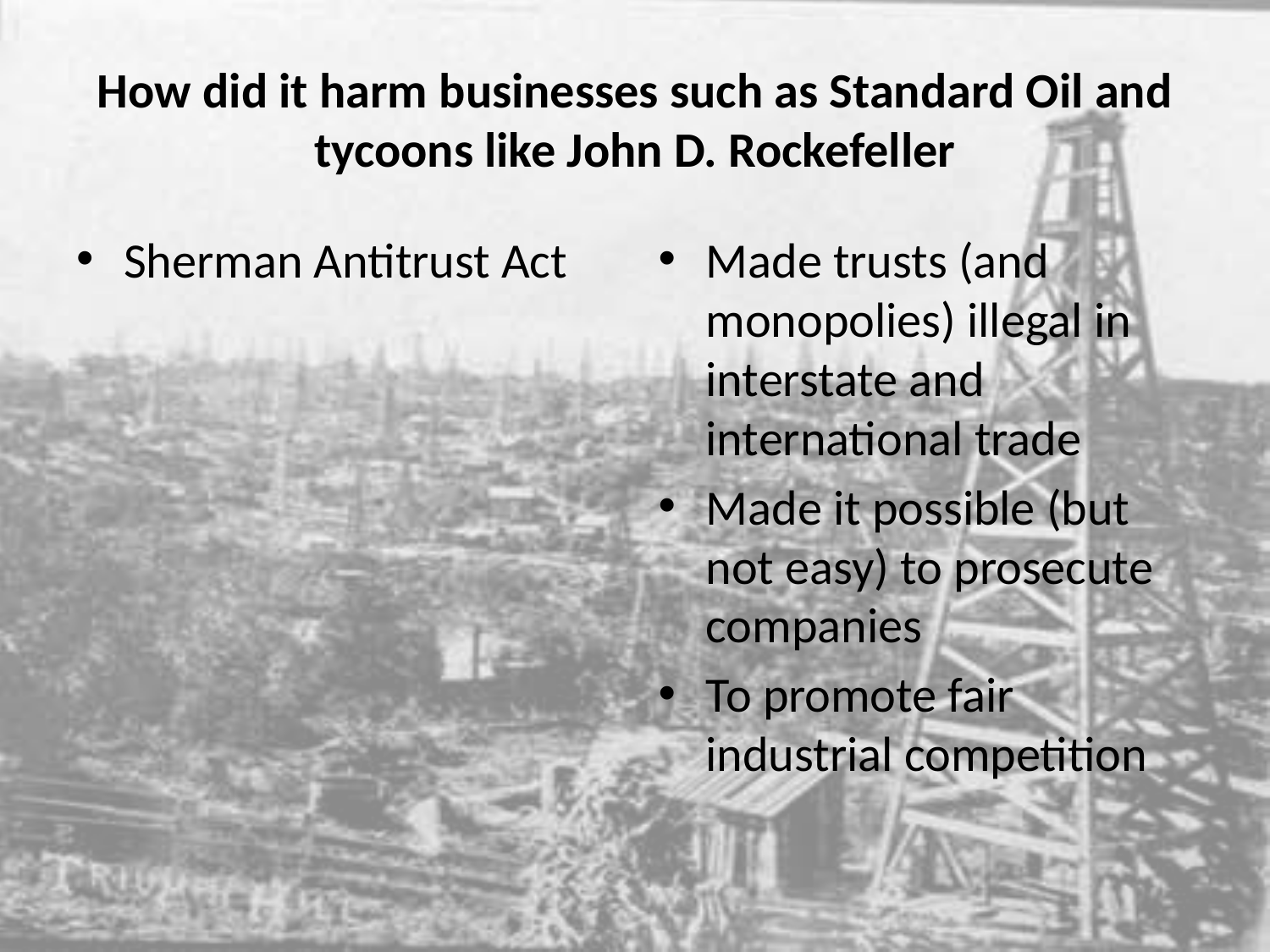

# How did it harm businesses such as Standard Oil and tycoons like John D. Rockefeller
Sherman Antitrust Act
Made trusts (and monopolies) illegal in interstate and international trade
Made it possible (but not easy) to prosecute companies
To promote fair industrial competition